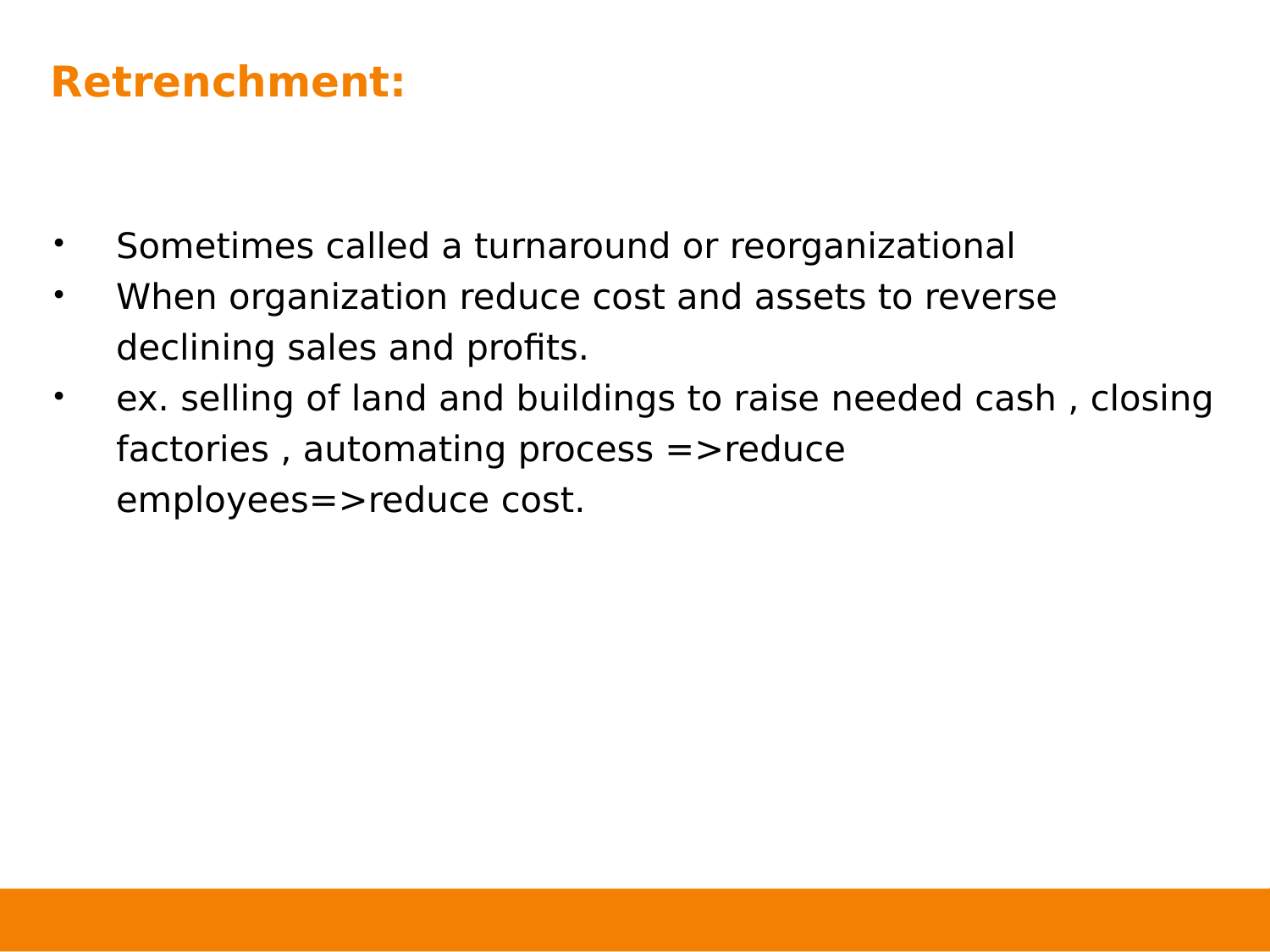

# Retrenchment:
Sometimes called a turnaround or reorganizational
When organization reduce cost and assets to reverse declining sales and profits.
ex. selling of land and buildings to raise needed cash , closing factories , automating process =>reduce employees=>reduce cost.